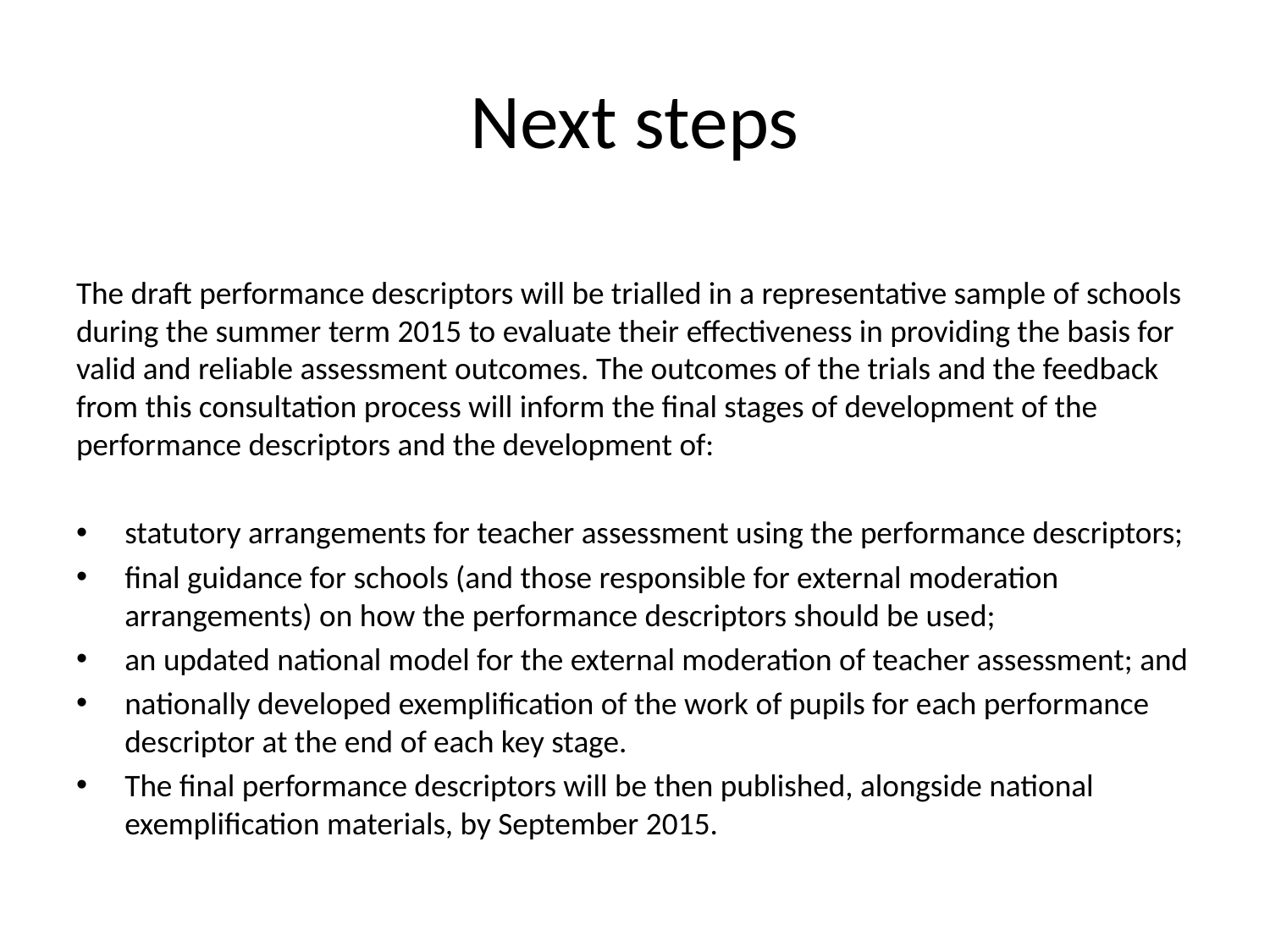

# Next steps

The draft performance descriptors will be trialled in a representative sample of schools during the summer term 2015 to evaluate their effectiveness in providing the basis for valid and reliable assessment outcomes. The outcomes of the trials and the feedback from this consultation process will inform the final stages of development of the performance descriptors and the development of:

statutory arrangements for teacher assessment using the performance descriptors;
final guidance for schools (and those responsible for external moderation arrangements) on how the performance descriptors should be used;
an updated national model for the external moderation of teacher assessment; and
nationally developed exemplification of the work of pupils for each performance descriptor at the end of each key stage.
The final performance descriptors will be then published, alongside national exemplification materials, by September 2015.